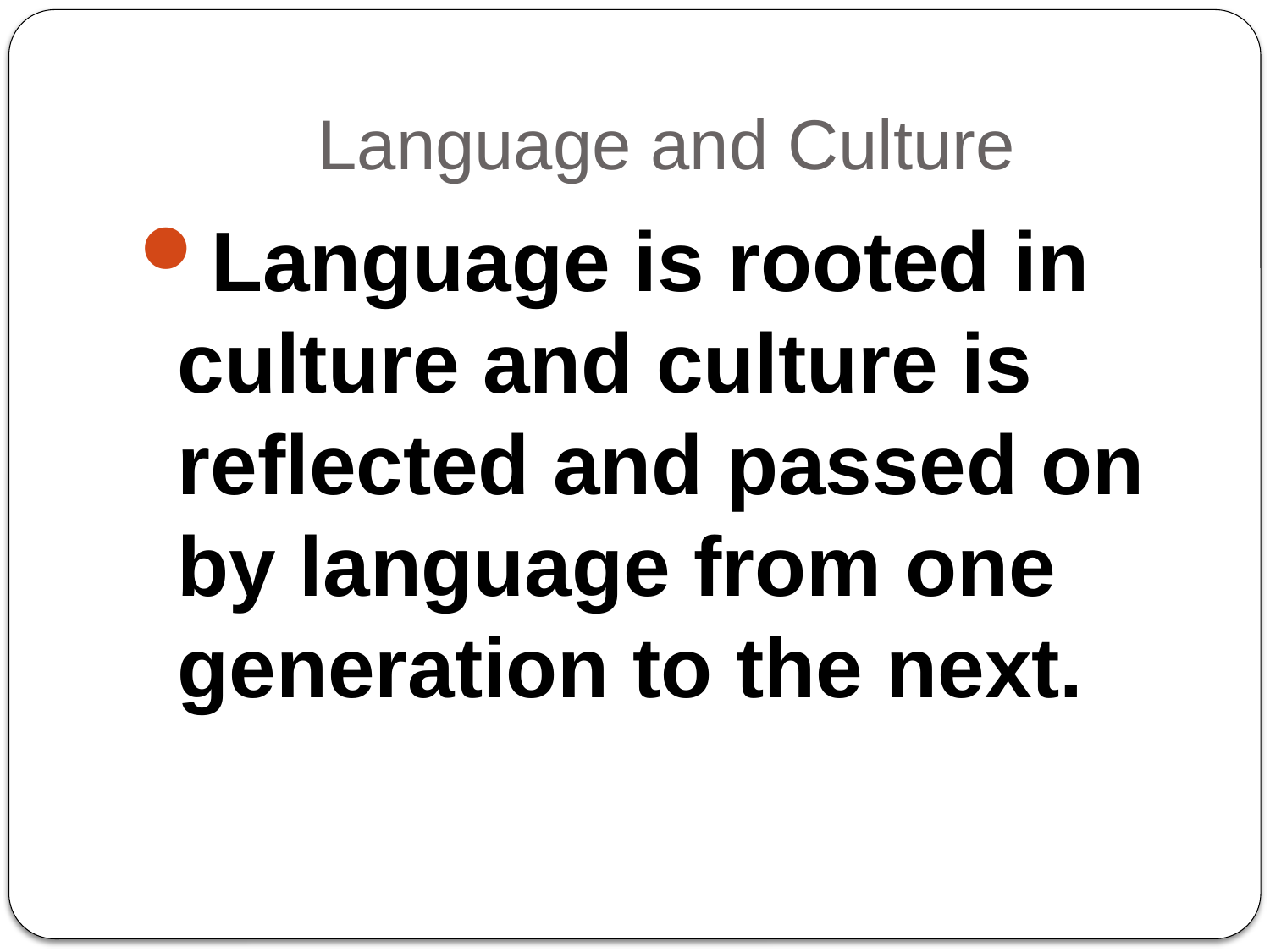

# Language and Culture
Language is rooted in culture and culture is reflected and passed on by language from one generation to the next.